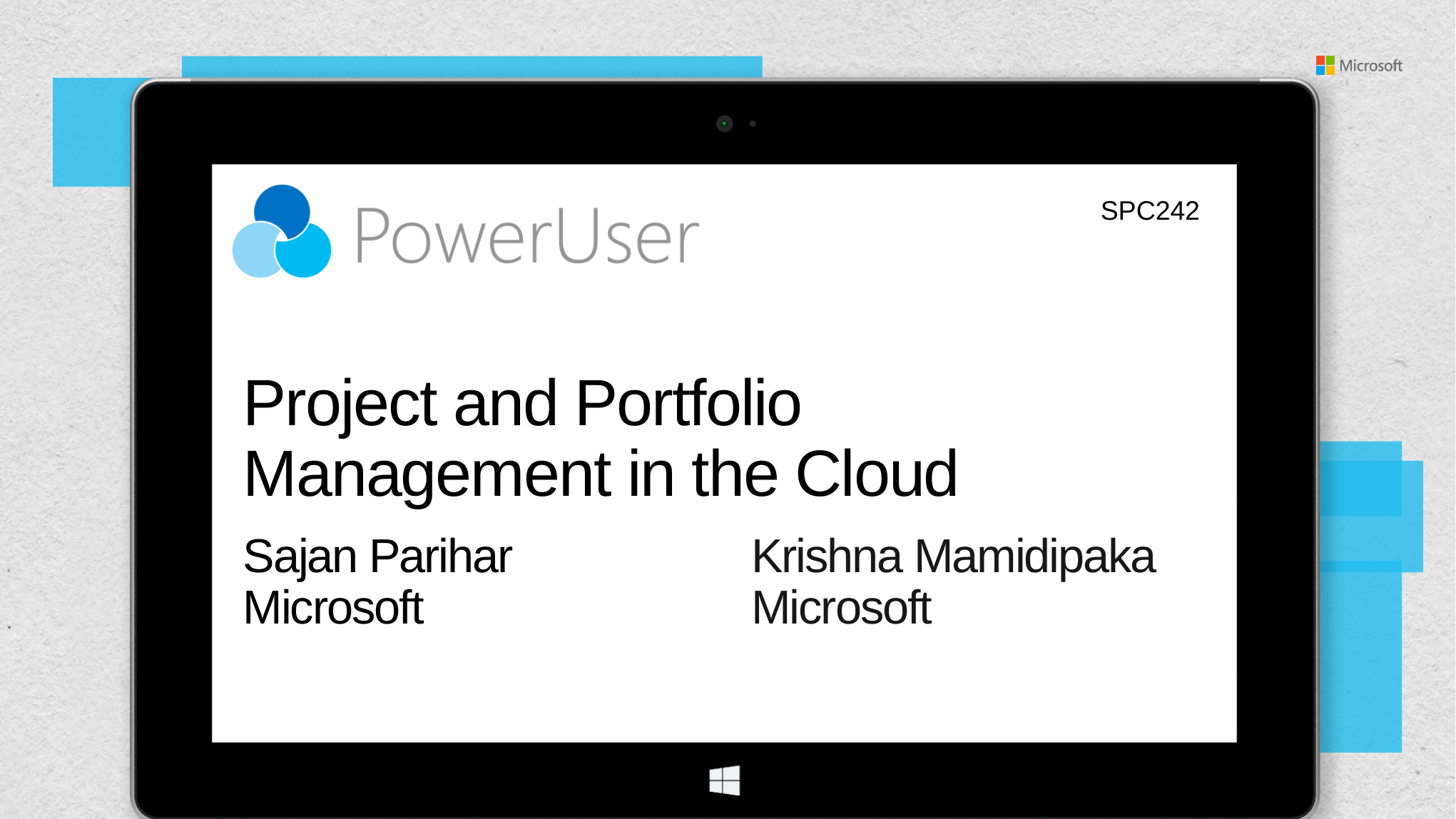

SPC242
# Project and Portfolio Management in the Cloud
Sajan Parihar
Microsoft
Krishna Mamidipaka
Microsoft